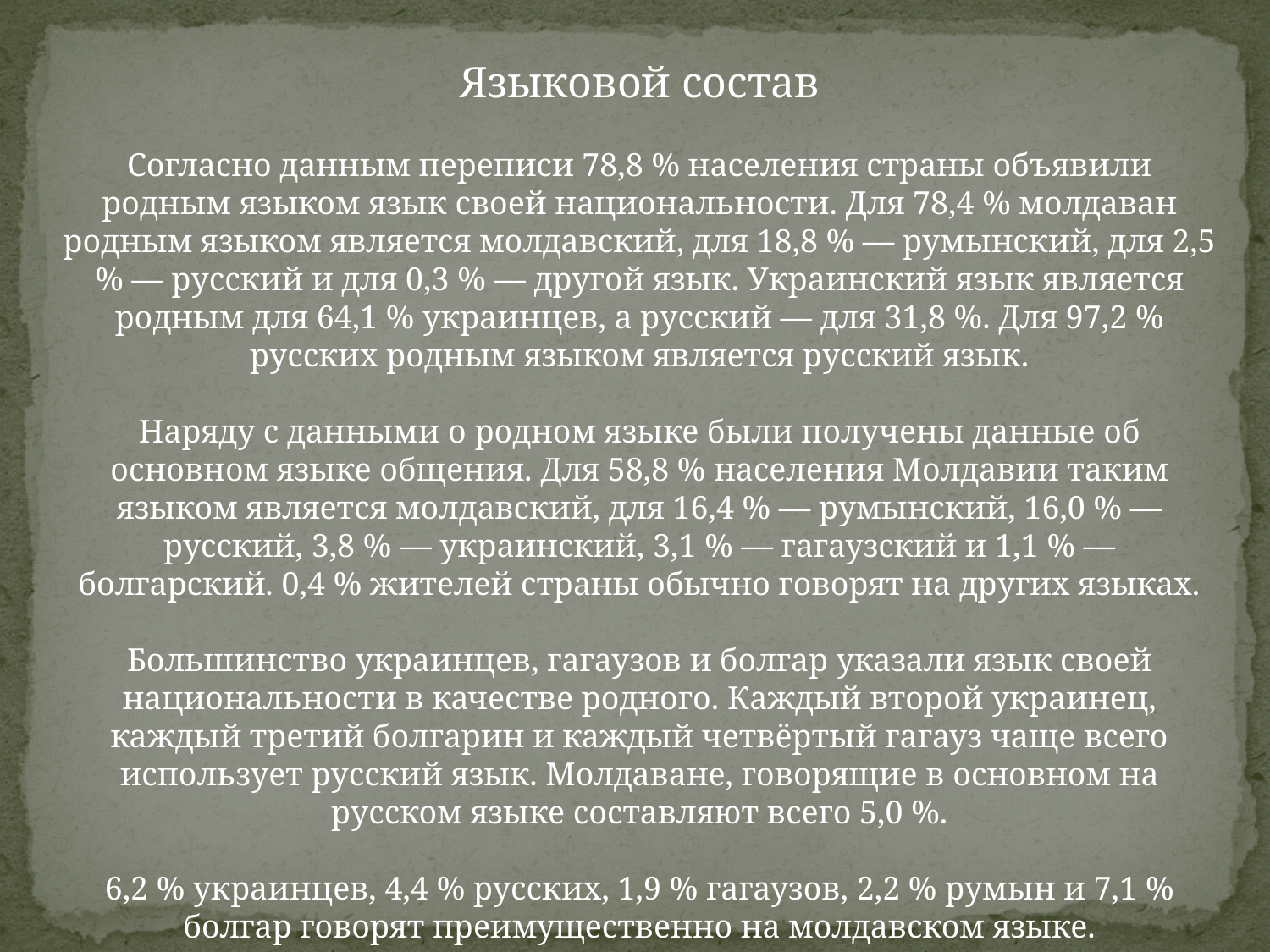

Языковой состав

Согласно данным переписи 78,8 % населения страны объявили родным языком язык своей национальности. Для 78,4 % молдаван родным языком является молдавский, для 18,8 % — румынский, для 2,5 % — русский и для 0,3 % — другой язык. Украинский язык является родным для 64,1 % украинцев, а русский — для 31,8 %. Для 97,2 % русских родным языком является русский язык.

Наряду с данными о родном языке были получены данные об основном языке общения. Для 58,8 % населения Молдавии таким языком является молдавский, для 16,4 % — румынский, 16,0 % — русский, 3,8 % — украинский, 3,1 % — гагаузский и 1,1 % — болгарский. 0,4 % жителей страны обычно говорят на других языках.

Большинство украинцев, гагаузов и болгар указали язык своей национальности в качестве родного. Каждый второй украинец, каждый третий болгарин и каждый четвёртый гагауз чаще всего использует русский язык. Молдаване, говорящие в основном на русском языке составляют всего 5,0 %.

6,2 % украинцев, 4,4 % русских, 1,9 % гагаузов, 2,2 % румын и 7,1 % болгар говорят преимущественно на молдавском языке.